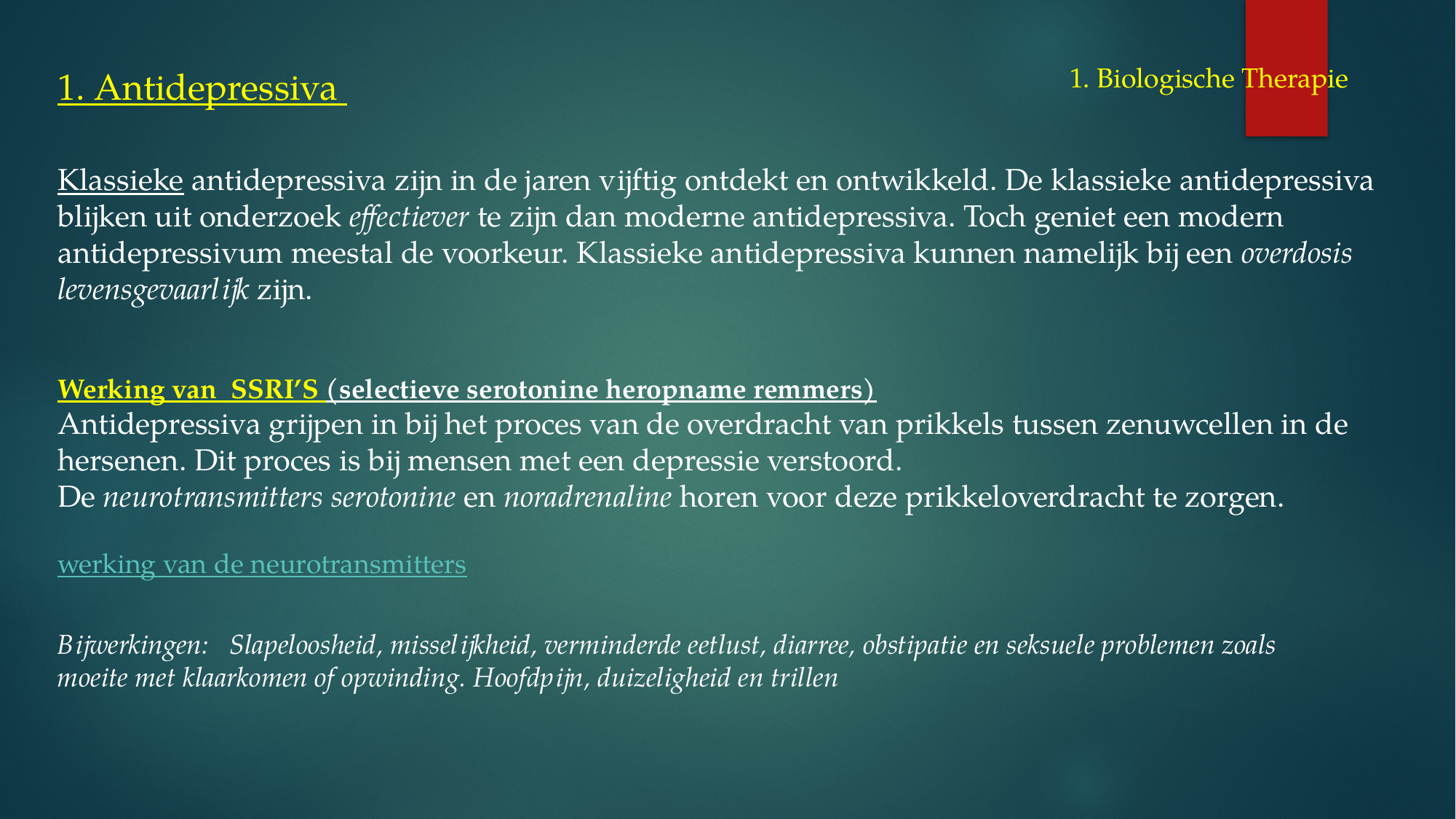

1. Biologische Therapie
1. Antidepressiva
Klassieke antidepressiva zijn in de jaren vijftig ontdekt en ontwikkeld. De klassieke antidepressiva blijken uit onderzoek effectiever te zijn dan moderne antidepressiva. Toch geniet een modern antidepressivum meestal de voorkeur. Klassieke antidepressiva kunnen namelijk bij een overdosis levensgevaarlijk zijn.

Werking van  SSRI’S (selectieve serotonine heropname remmers)
Antidepressiva grijpen in bij het proces van de overdracht van prikkels tussen zenuwcellen in de hersenen. Dit proces is bij mensen met een depressie verstoord.
De neurotransmitters serotonine en noradrenaline horen voor deze prikkeloverdracht te zorgen.

werking van de neurotransmitters

Bijwerkingen:   Slapeloosheid, misselijkheid, verminderde eetlust, diarree, obstipatie en seksuele problemen zoals moeite met klaarkomen of opwinding. Hoofdpijn, duizeligheid en trillen